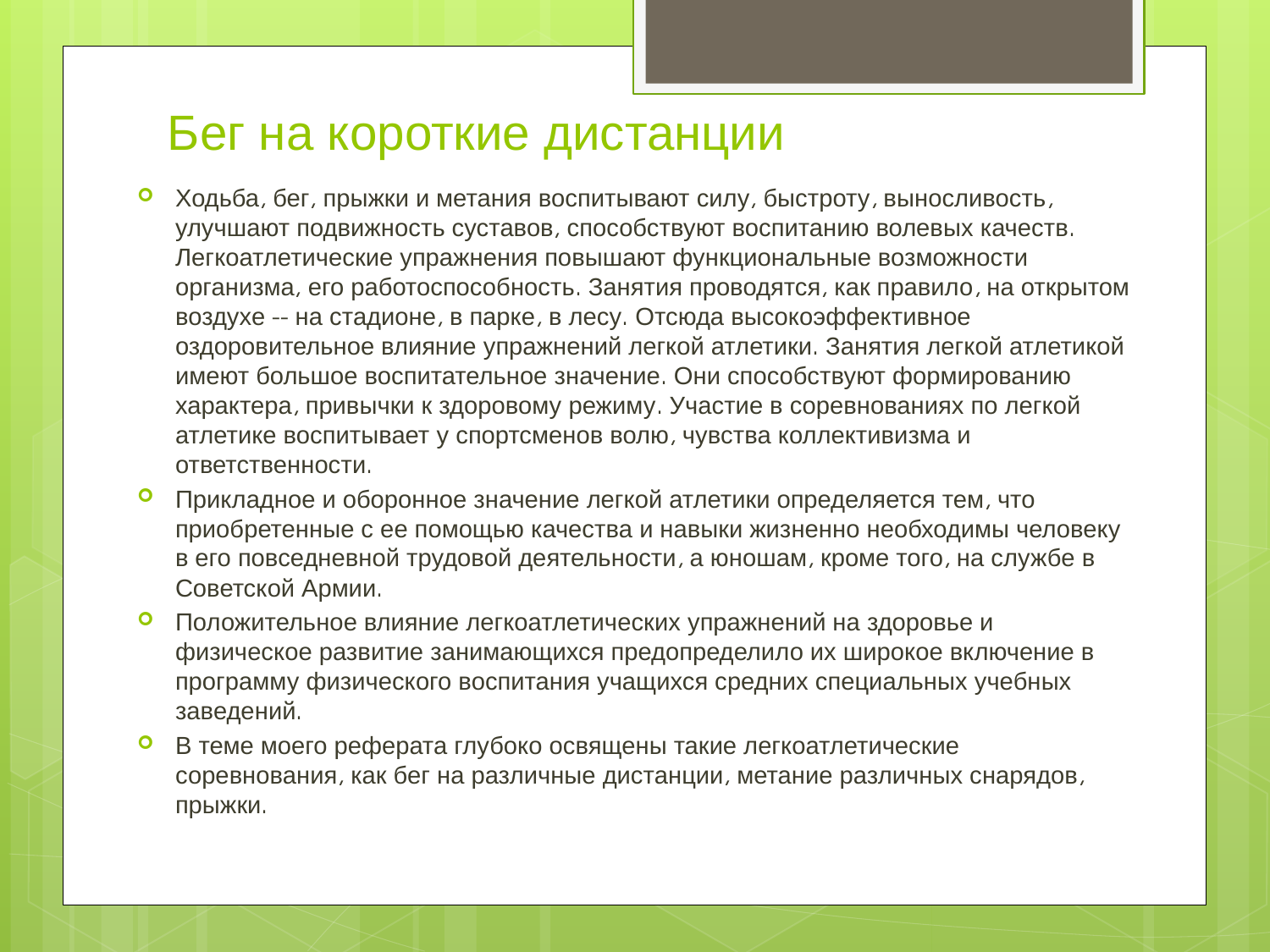

# Бег на короткие дистанции
Ходьба, бег, прыжки и метания воспитывают силу, быстроту, выносливость, улучшают подвижность суставов, способствуют воспитанию волевых качеств. Легкоатлетические упражнения повышают функциональные возможности организма, его работоспособность. Занятия проводятся, как правило, на открытом воздухе -- на стадионе, в парке, в лесу. Отсюда высокоэффективное оздоровительное влияние упражнений легкой атлетики. Занятия легкой атлетикой имеют большое воспитательное значение. Они способствуют формированию характера, привычки к здоровому режиму. Участие в соревнованиях по легкой атлетике воспитывает у спортсменов волю, чувства коллективизма и ответственности.
Прикладное и оборонное значение легкой атлетики определяется тем, что приобретенные с ее помощью качества и навыки жизненно необходимы человеку в его повседневной трудовой деятельности, а юношам, кроме того, на службе в Советской Армии.
Положительное влияние легкоатлетических упражнений на здоровье и физическое развитие занимающихся предопределило их широкое включение в программу физического воспитания учащихся средних специальных учебных заведений.
В теме моего реферата глубоко освящены такие легкоатлетические соревнования, как бег на различные дистанции, метание различных снарядов, прыжки.